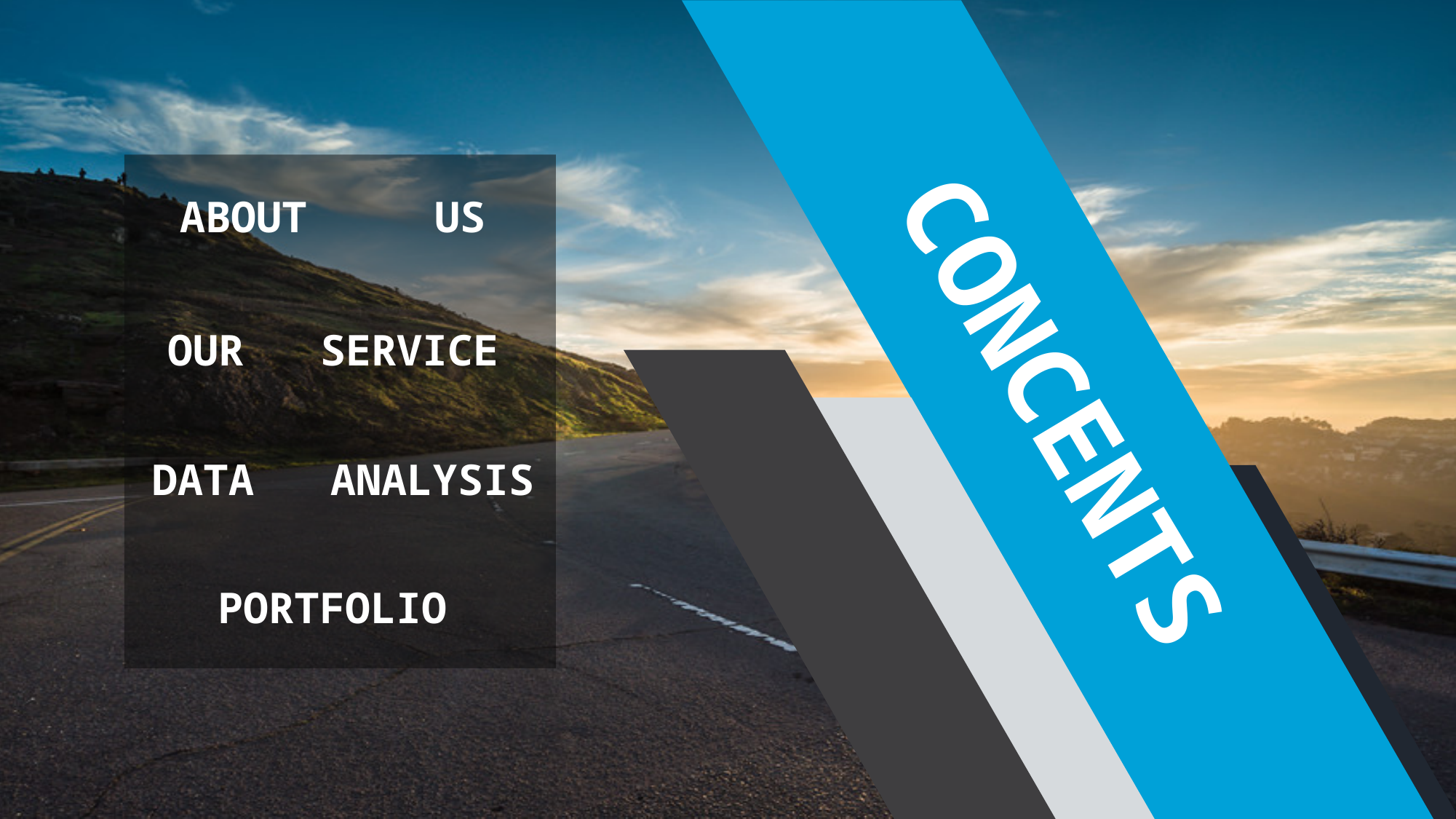

CONCENTS

ABOUT     US
OUR   SERVICE
DATA   ANALYSIS
PORTFOLIO